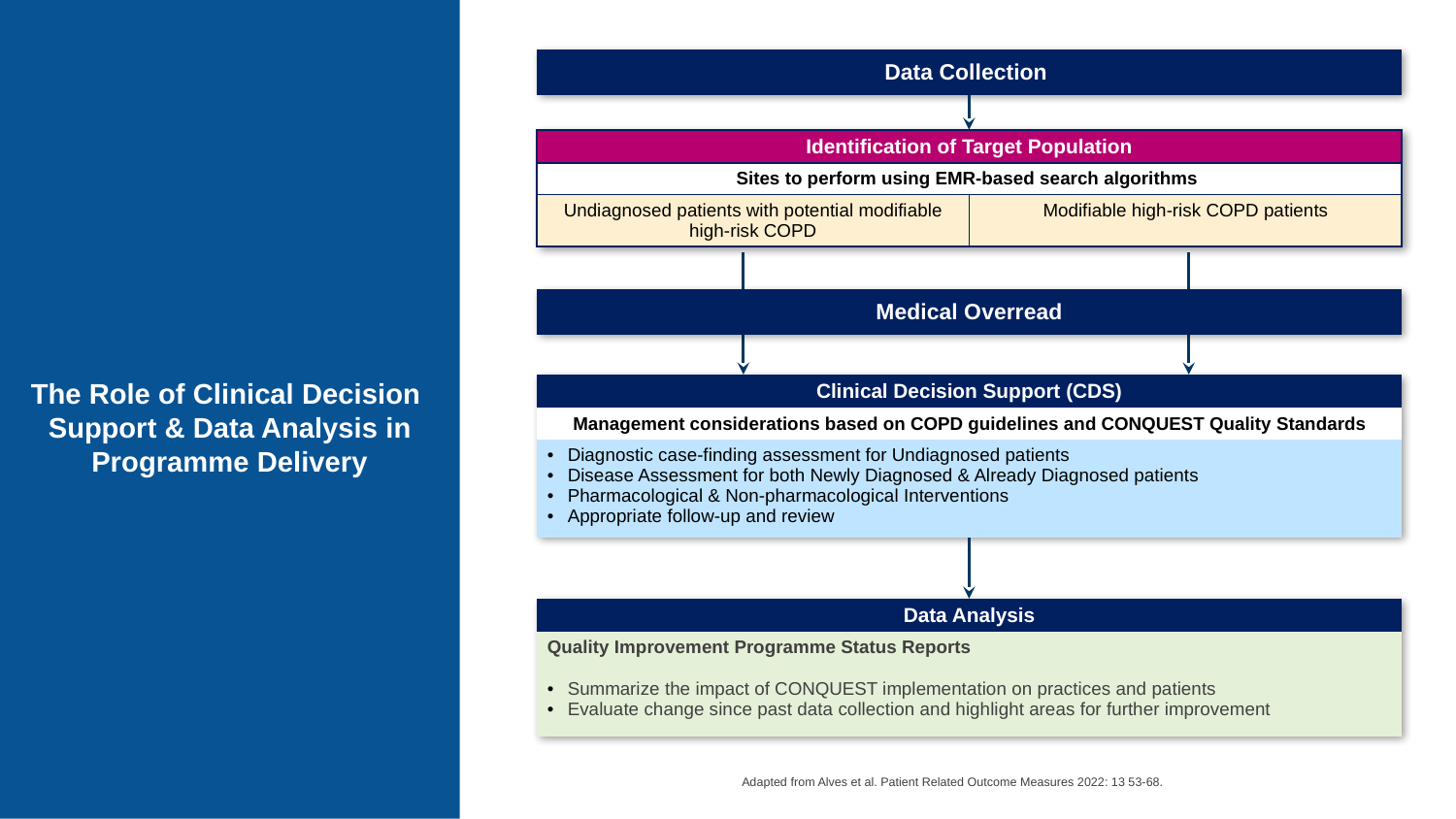

The Role of Clinical Decision
Support & Data Analysis in Programme Delivery
| Data Collection |
| --- |
| Identification of Target Population |  |
| --- | --- |
| Sites to perform using EMR-based search algorithms |  |
| Undiagnosed patients with potential modifiable high-risk COPD | Modifiable high-risk COPD patients |
| Medical Overread |
| --- |
| Clinical Decision Support (CDS) |
| --- |
| Management considerations based on COPD guidelines and CONQUEST Quality Standards |
| Diagnostic case-finding assessment for Undiagnosed patients Disease Assessment for both Newly Diagnosed & Already Diagnosed patients Pharmacological & Non-pharmacological Interventions Appropriate follow-up and review |
| Data Analysis |
| --- |
| Quality Improvement Programme Status Reports Summarize the impact of CONQUEST implementation on practices and patients Evaluate change since past data collection and highlight areas for further improvement |
Adapted from Alves et al. Patient Related Outcome Measures 2022: 13 53-68.